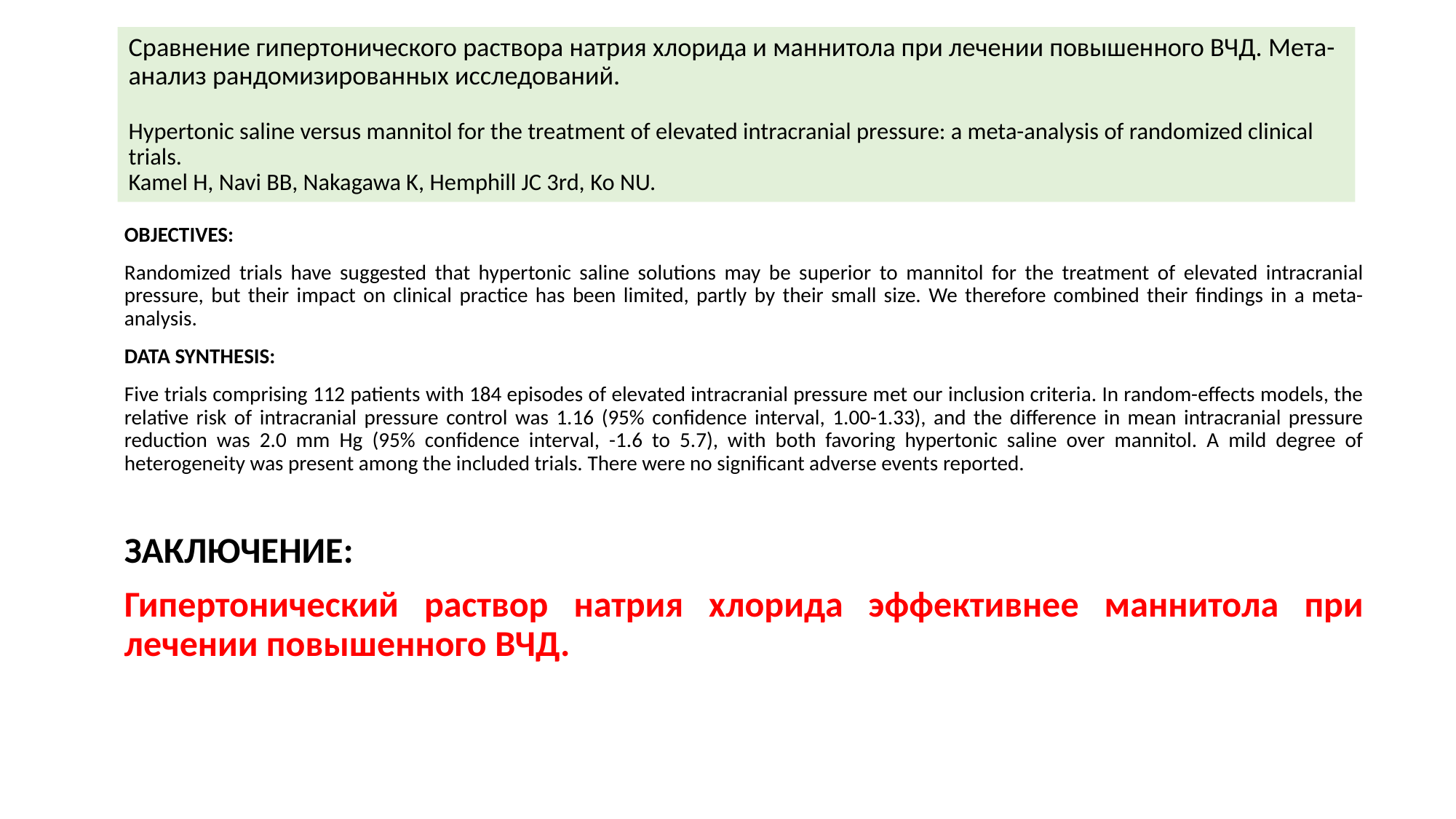

# Сравнение гипертонического раствора натрия хлорида и маннитола при лечении повышенного ВЧД. Мета-анализ рандомизированных исследований. Hypertonic saline versus mannitol for the treatment of elevated intracranial pressure: a meta-analysis of randomized clinical trials. Kamel H, Navi BB, Nakagawa K, Hemphill JC 3rd, Ko NU.
OBJECTIVES:
Randomized trials have suggested that hypertonic saline solutions may be superior to mannitol for the treatment of elevated intracranial pressure, but their impact on clinical practice has been limited, partly by their small size. We therefore combined their findings in a meta-analysis.
DATA SYNTHESIS:
Five trials comprising 112 patients with 184 episodes of elevated intracranial pressure met our inclusion criteria. In random-effects models, the relative risk of intracranial pressure control was 1.16 (95% confidence interval, 1.00-1.33), and the difference in mean intracranial pressure reduction was 2.0 mm Hg (95% confidence interval, -1.6 to 5.7), with both favoring hypertonic saline over mannitol. A mild degree of heterogeneity was present among the included trials. There were no significant adverse events reported.

Заключение:
Гипертонический раствор натрия хлорида эффективнее маннитола при лечении повышенного ВЧД.